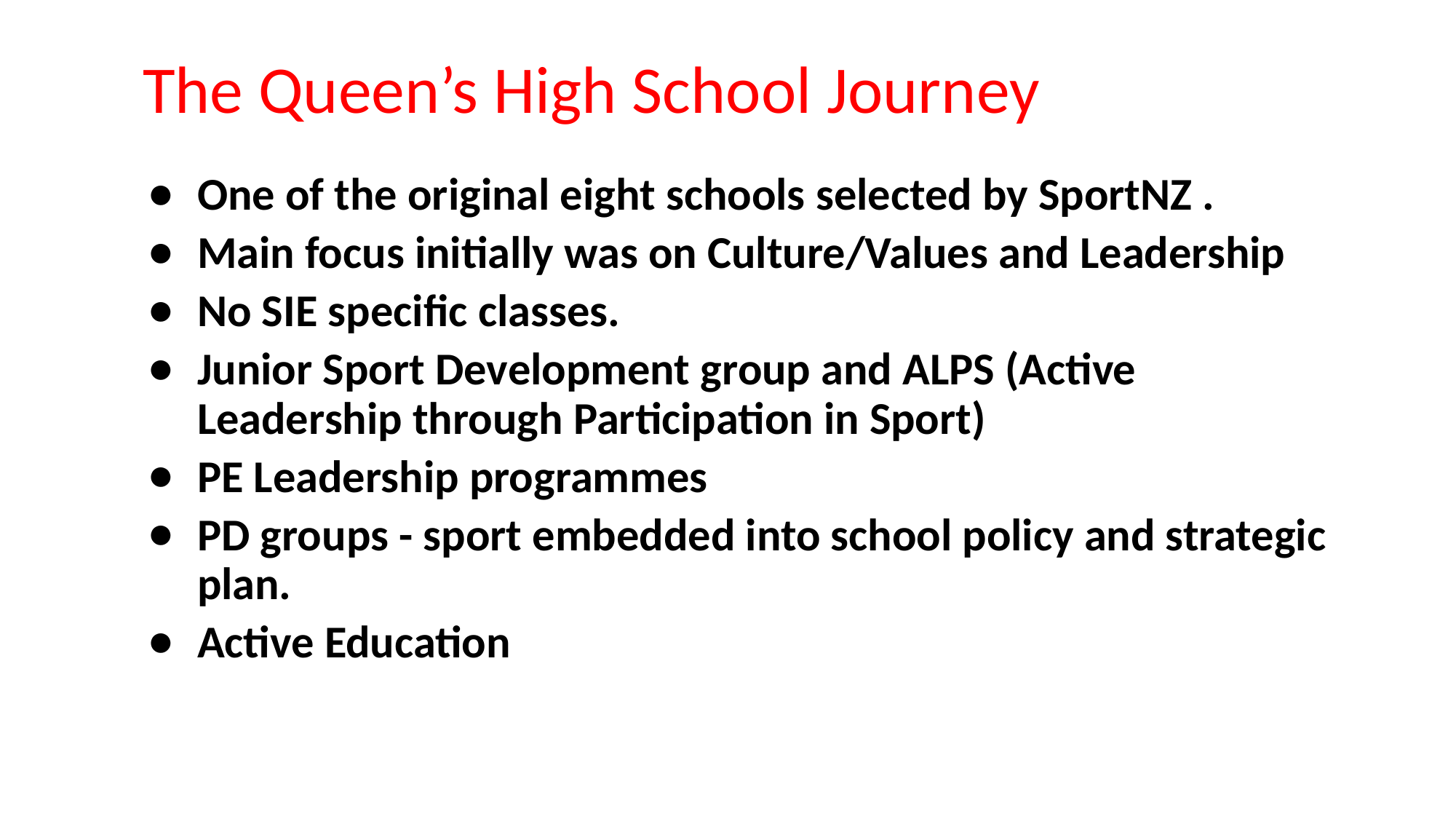

# The Queen’s High School Journey
One of the original eight schools selected by SportNZ .
Main focus initially was on Culture/Values and Leadership
No SIE specific classes.
Junior Sport Development group and ALPS (Active Leadership through Participation in Sport)
PE Leadership programmes
PD groups - sport embedded into school policy and strategic plan.
Active Education